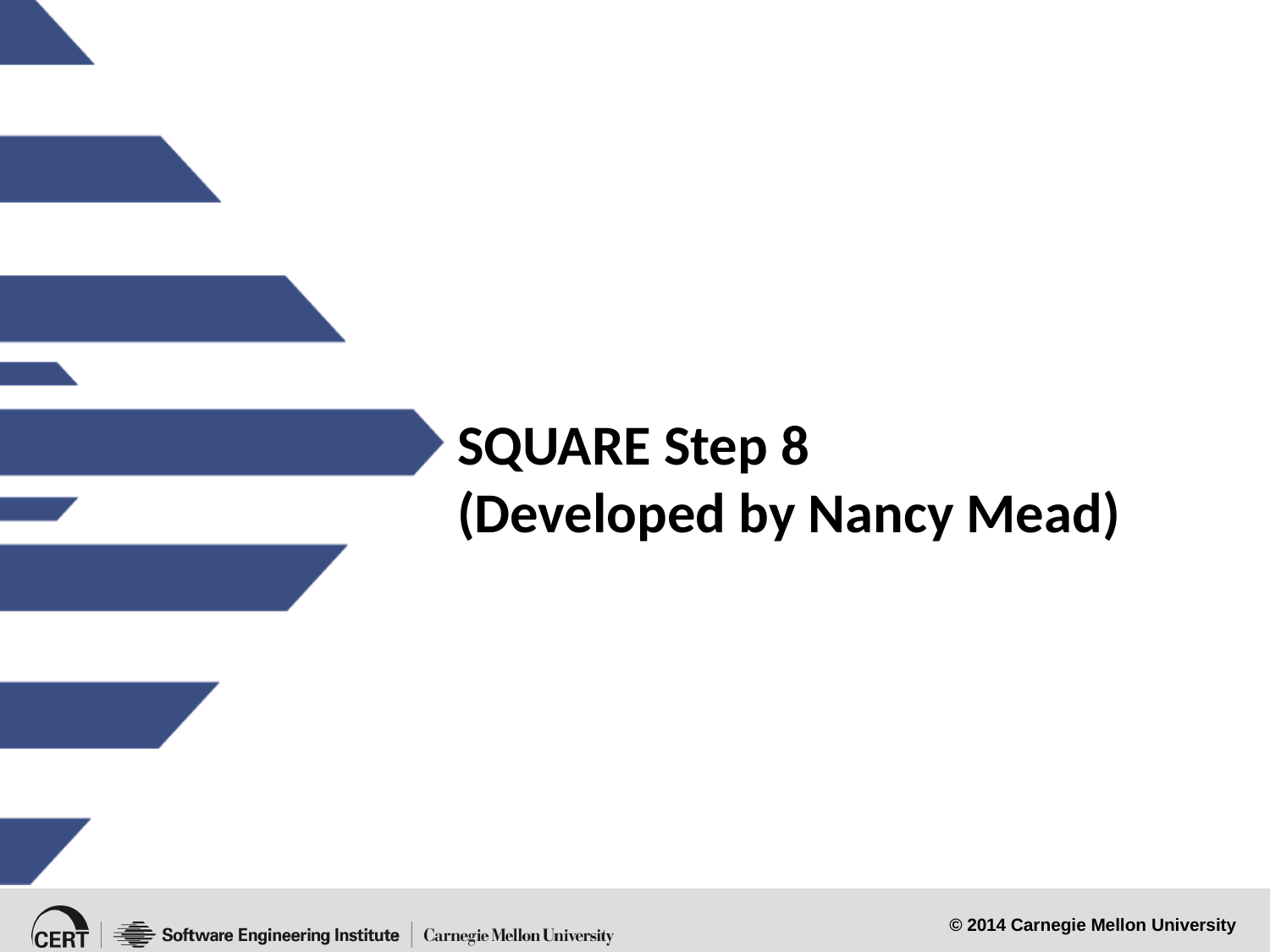

# SQUARE Step 8 (Developed by Nancy Mead)